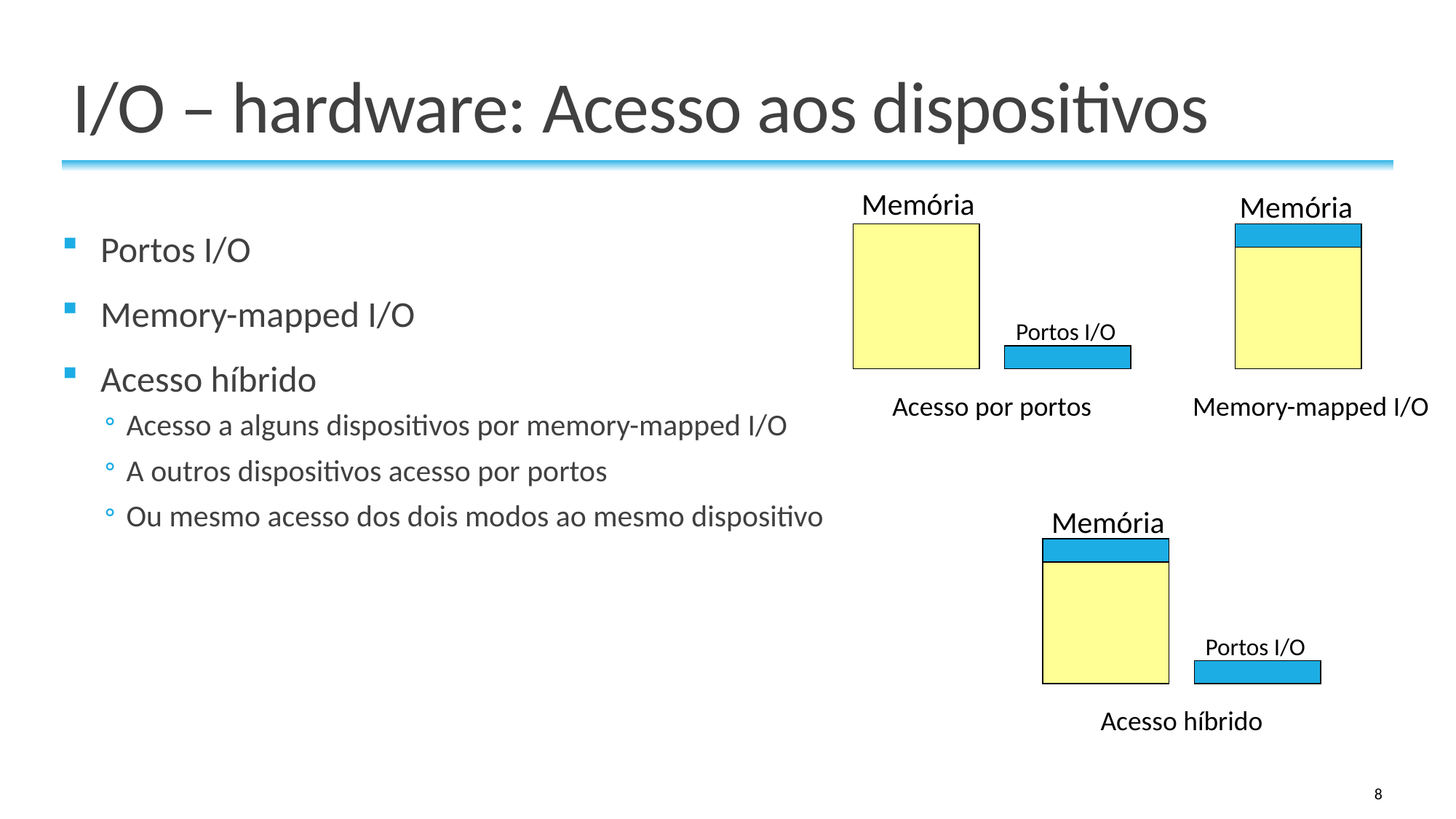

# I/O – hardware: Acesso aos dispositivos
Memória

Portos I/O

Acesso por portos
Memória

Memory-mapped I/O
Portos I/O
Memory-mapped I/O
Acesso híbrido
Acesso a alguns dispositivos por memory-mapped I/O
A outros dispositivos acesso por portos
Ou mesmo acesso dos dois modos ao mesmo dispositivo
Memória

Portos I/O

Acesso híbrido
8